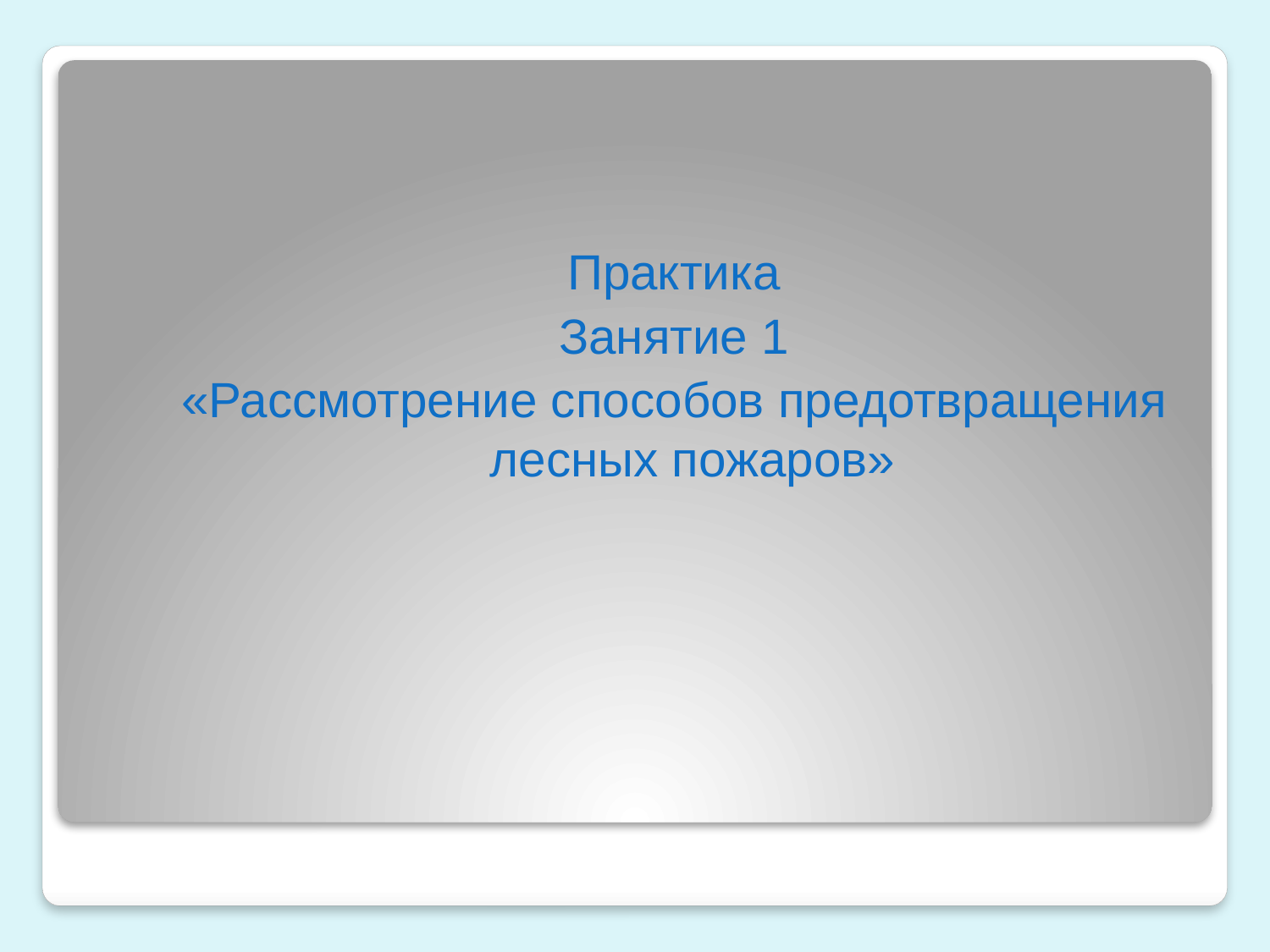

Практика
Занятие 1
«Рассмотрение способов предотвращения лесных пожаров»